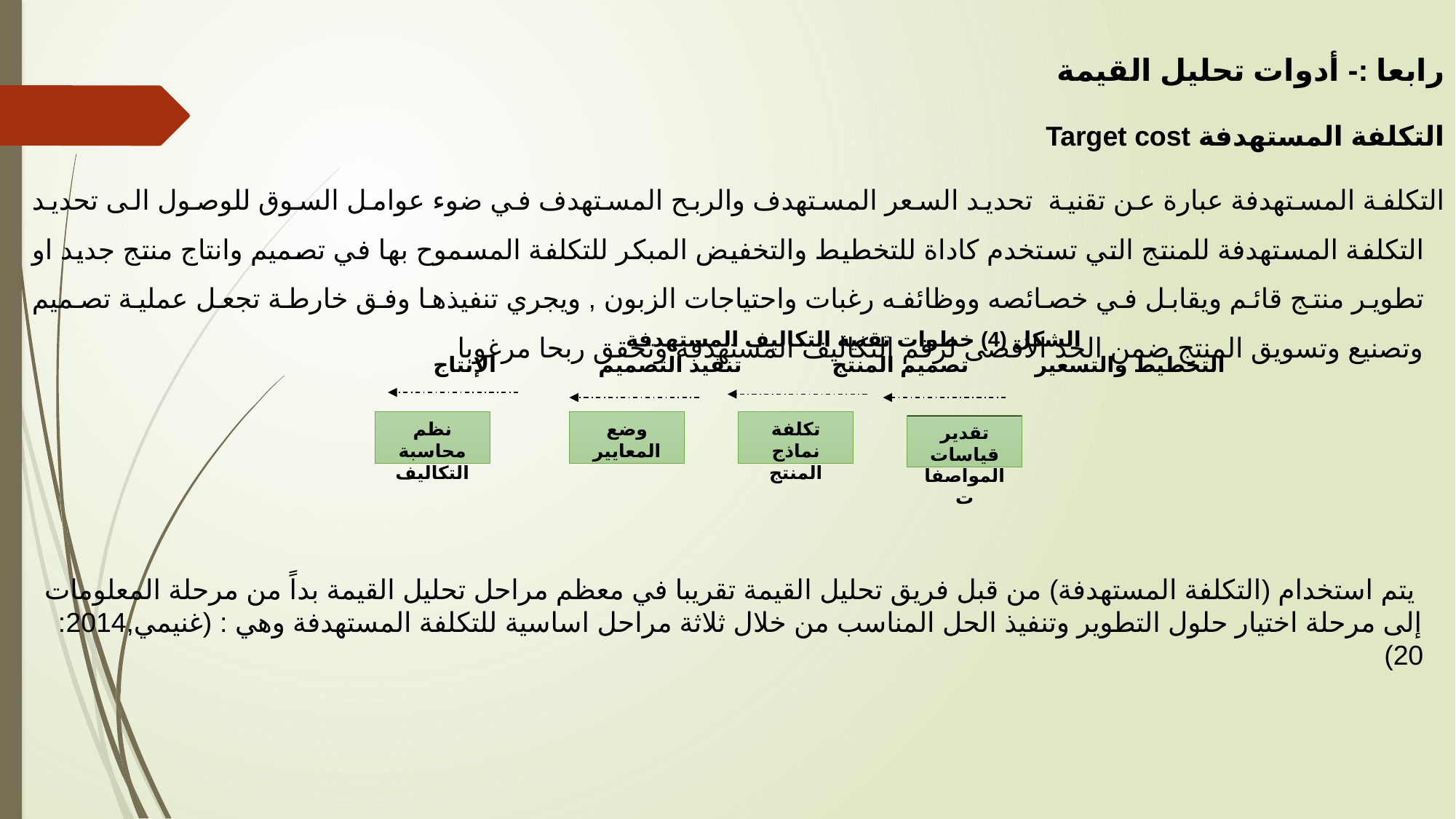

رابعا :- أدوات تحليل القيمة
التكلفة المستهدفة Target cost
التكلفة المستهدفة عبارة عن تقنية  تحديد السعر المستهدف والربح المستهدف في ضوء عوامل السوق للوصول الى تحديد التكلفة المستهدفة للمنتج التي تستخدم كاداة للتخطيط والتخفيض المبكر للتكلفة المسموح بها في تصميم وانتاج منتج جديد او تطوير منتج قائم ويقابل في خصائصه ووظائفه رغبات واحتياجات الزبون , ويجري تنفيذها وفق خارطة تجعل عملية تصميم وتصنيع وتسويق المنتج ضمن الحد الاقصى لرقم التكاليف المستهدفة وتحقق ربحا مرغوبا

الشكل (4) خطوات تقنية التكاليف المستهدفة
        التخطيط والتسعير           تصميم المنتج               تنفيذ التصميم                 الإنتاج

وضع المعايير
تكلفة نماذج المنتج
نظم محاسبة التكاليف
تقدير قياسات المواصفات

 يتم استخدام (التكلفة المستهدفة) من قبل فريق تحليل القيمة تقريبا في معظم مراحل تحليل القيمة بداً من مرحلة المعلومات إلى مرحلة اختيار حلول التطوير وتنفيذ الحل المناسب من خلال ثلاثة مراحل اساسية للتكلفة المستهدفة وهي : (غنيمي,2014: 20)